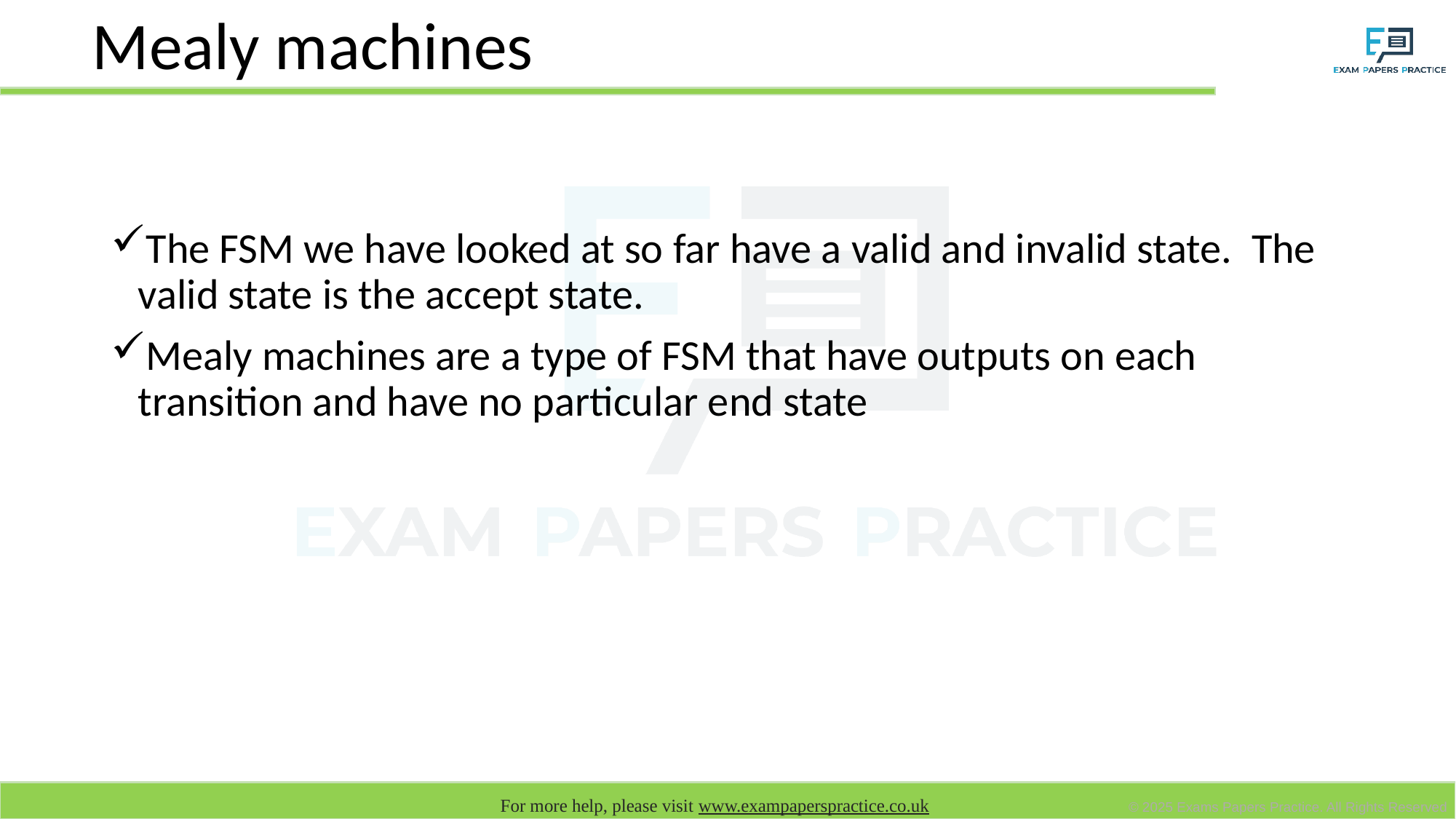

# Mealy machines
The FSM we have looked at so far have a valid and invalid state.  The valid state is the accept state.
Mealy machines are a type of FSM that have outputs on each transition and have no particular end state